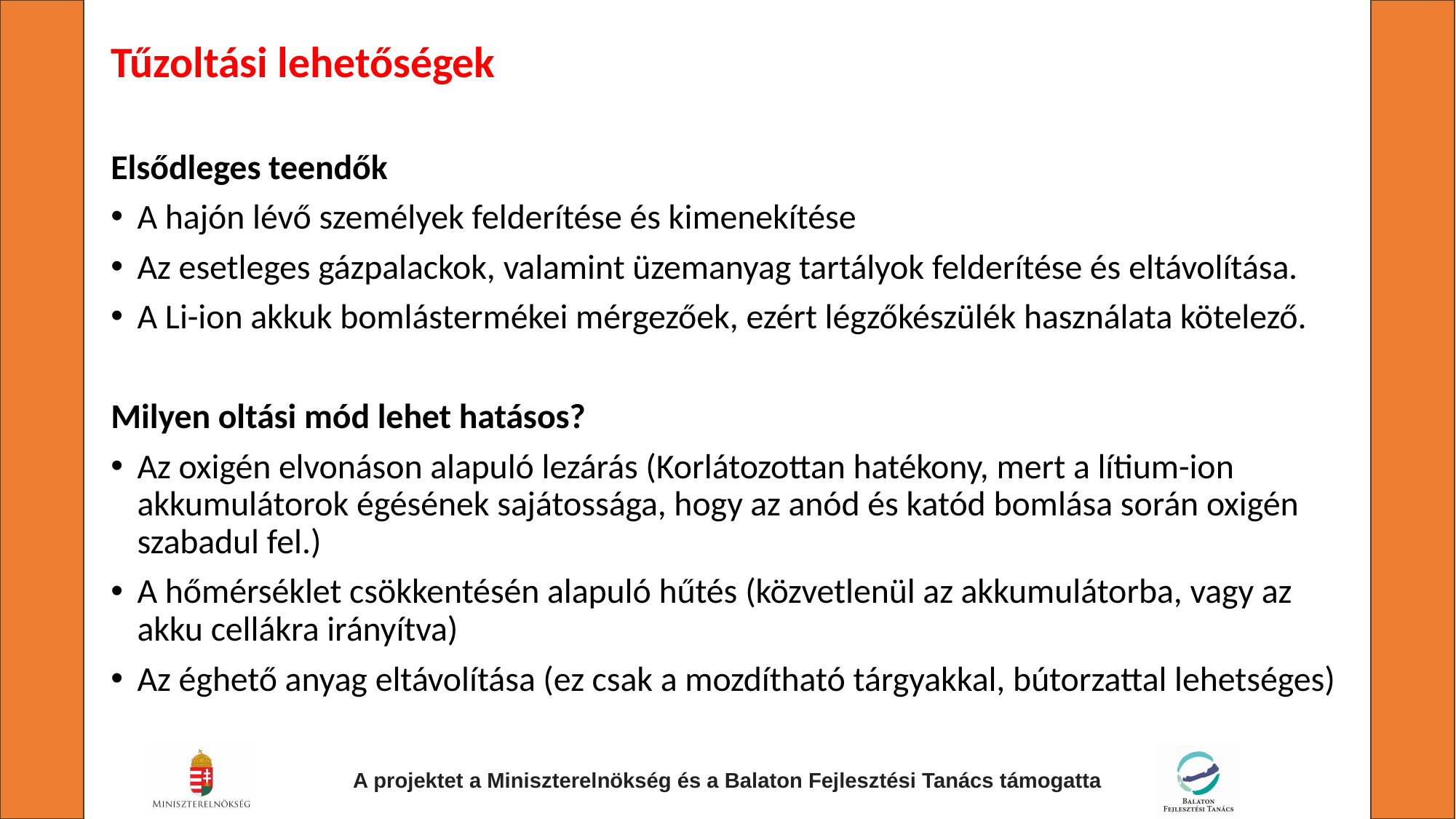

Tűzoltási lehetőségek

Elsődleges teendők
A hajón lévő személyek felderítése és kimenekítése
Az esetleges gázpalackok, valamint üzemanyag tartályok felderítése és eltávolítása.
A Li-ion akkuk bomlástermékei mérgezőek, ezért légzőkészülék használata kötelező.

Milyen oltási mód lehet hatásos?
Az oxigén elvonáson alapuló lezárás (Korlátozottan hatékony, mert a lítium-ion akkumulátorok égésének sajátossága, hogy az anód és katód bomlása során oxigén szabadul fel.)
A hőmérséklet csökkentésén alapuló hűtés (közvetlenül az akkumulátorba, vagy az akku cellákra irányítva)
Az éghető anyag eltávolítása (ez csak a mozdítható tárgyakkal, bútorzattal lehetséges)